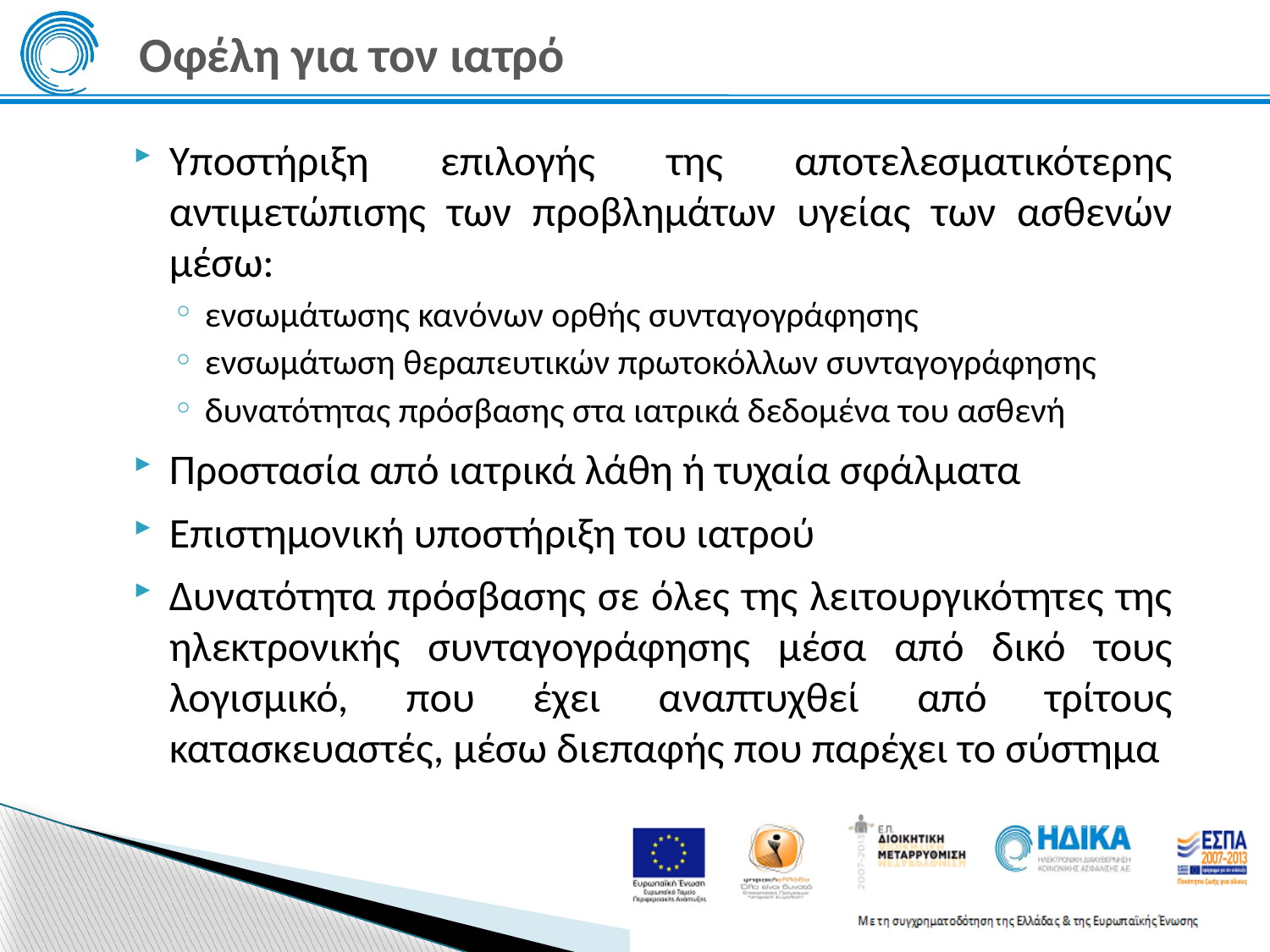

# Οφέλη για τον ιατρό

Υποστήριξη επιλογής της αποτελεσματικότερης αντιμετώπισης των προβλημάτων υγείας των ασθενών μέσω:
ενσωμάτωσης κανόνων ορθής συνταγογράφησης
ενσωμάτωση θεραπευτικών πρωτοκόλλων συνταγογράφησης
δυνατότητας πρόσβασης στα ιατρικά δεδομένα του ασθενή
Προστασία από ιατρικά λάθη ή τυχαία σφάλματα
Επιστημονική υποστήριξη του ιατρού
Δυνατότητα πρόσβασης σε όλες της λειτουργικότητες της ηλεκτρονικής συνταγογράφησης μέσα από δικό τους λογισμικό, που έχει αναπτυχθεί από τρίτους κατασκευαστές, μέσω διεπαφής που παρέχει το σύστημα